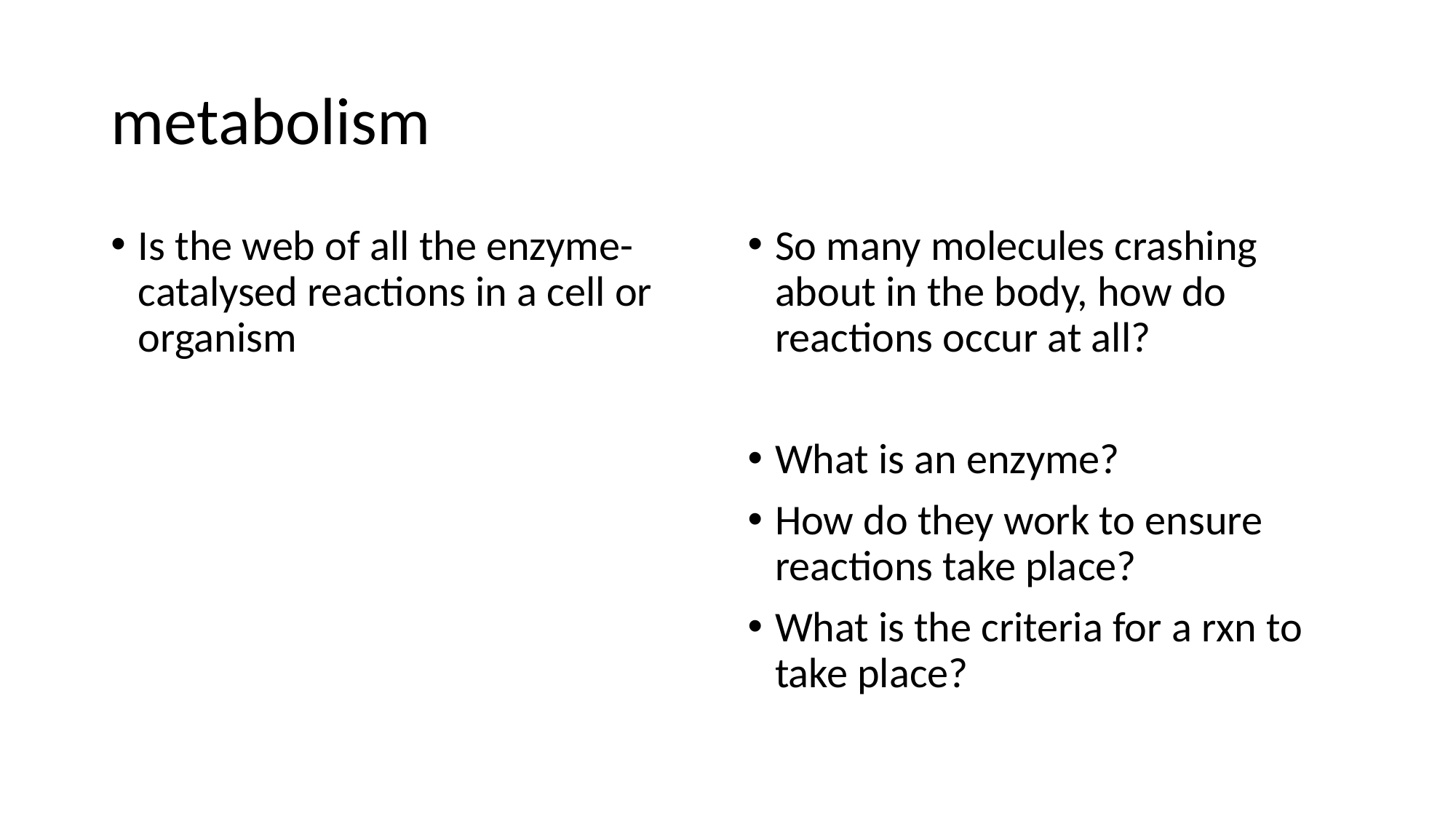

# metabolism
Is the web of all the enzyme-catalysed reactions in a cell or organism
So many molecules crashing about in the body, how do reactions occur at all?

What is an enzyme?
How do they work to ensure reactions take place?
What is the criteria for a rxn to take place?